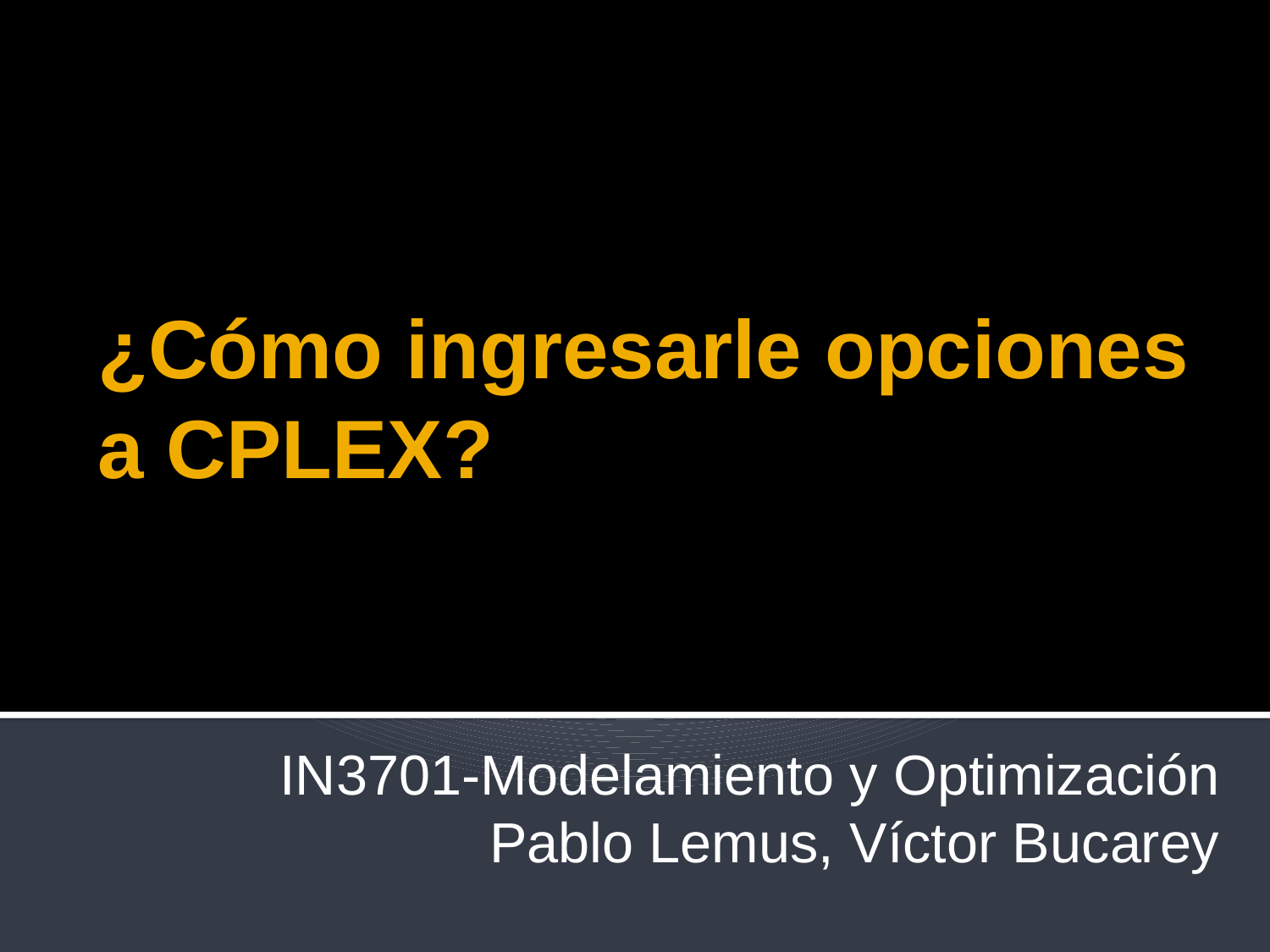

# ¿Cómo ingresarle opciones a CPLEX?
IN3701-Modelamiento y Optimización
Pablo Lemus, Víctor Bucarey